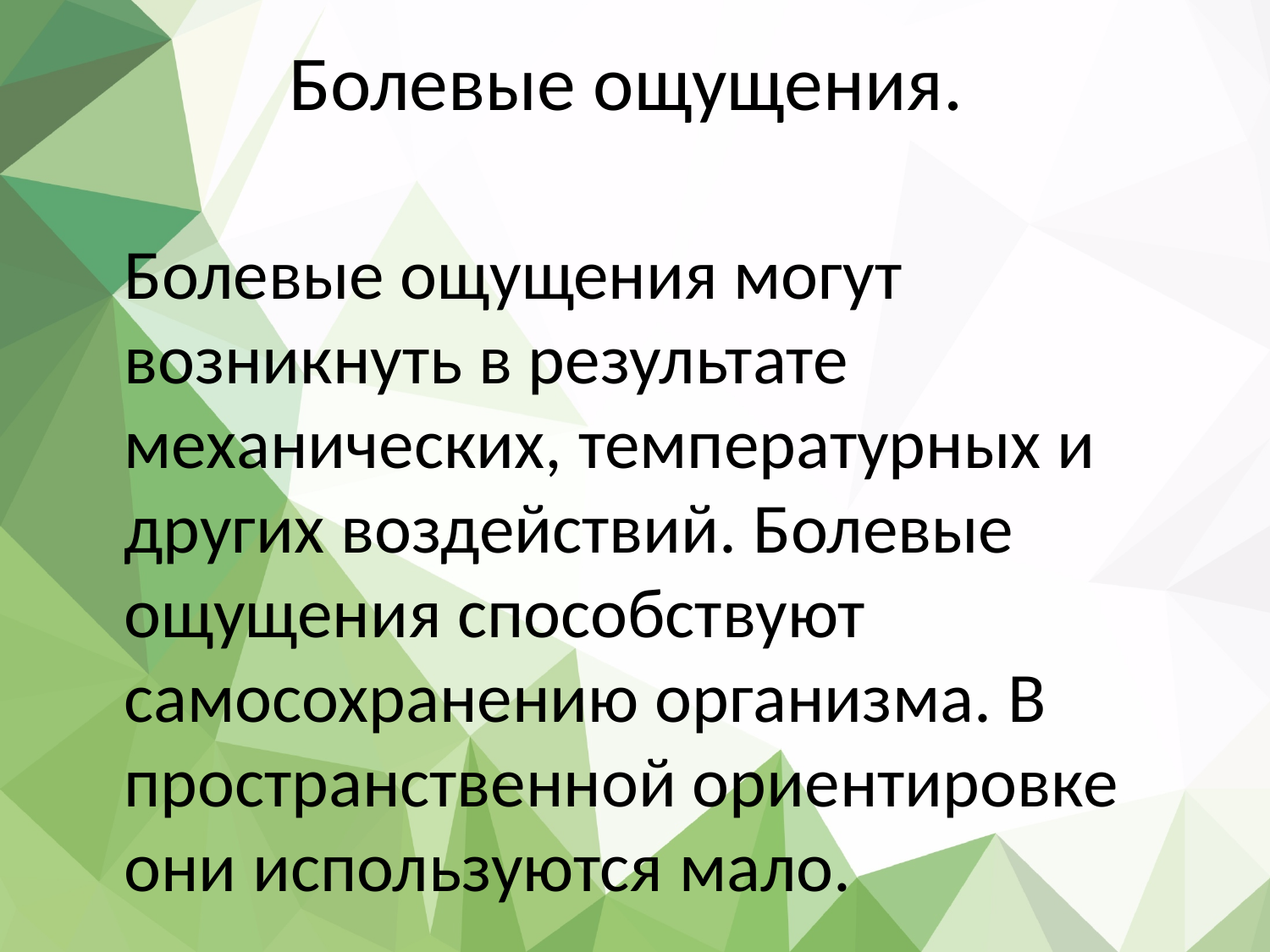

# Болевые ощущения.
   Болевые ощущения могут возникнуть в результате механических, температурных и других воздействий. Болевые ощущения способствуют самосохранению организма. В пространственной ориентировке они используются мало.